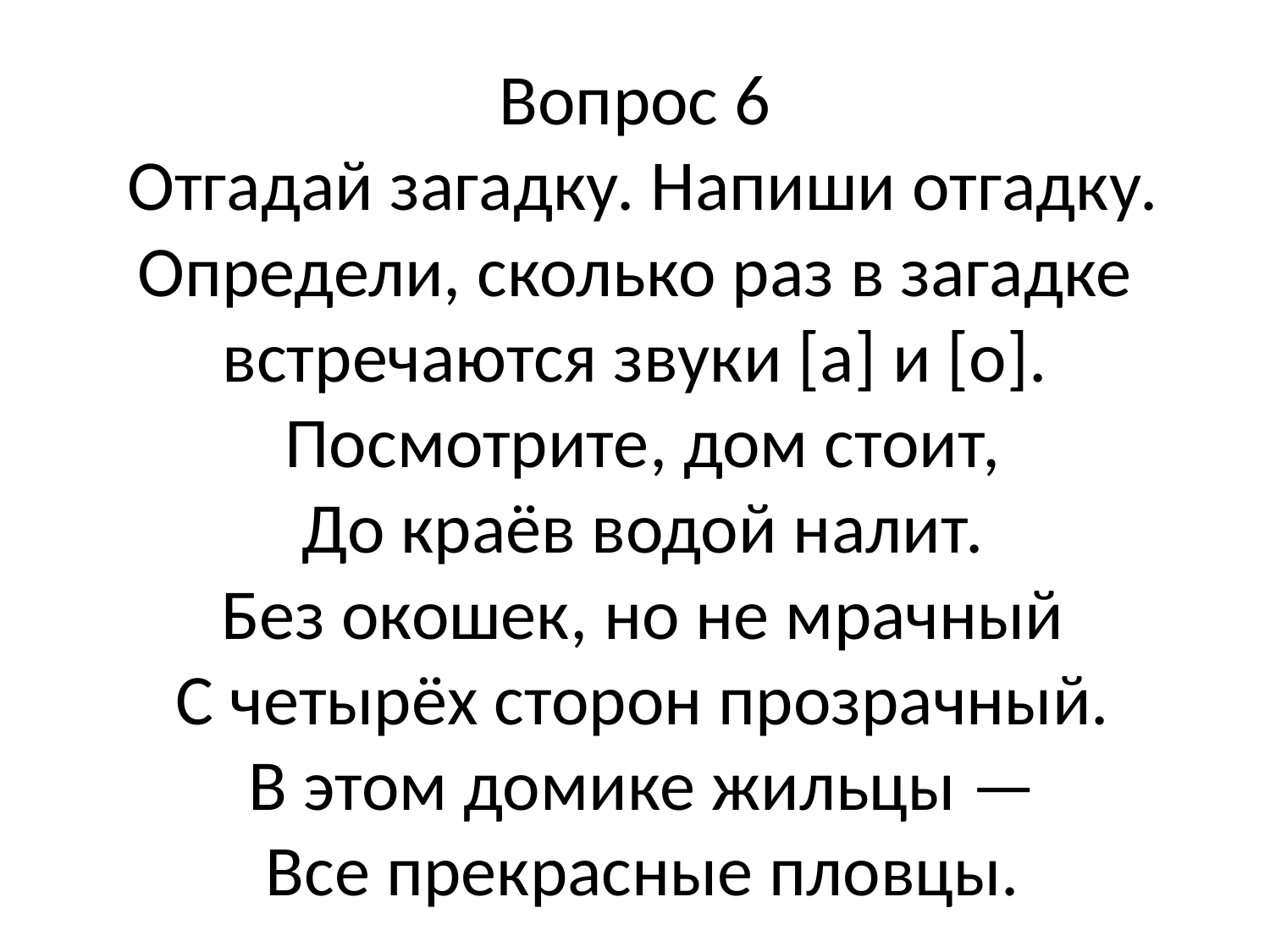

# Вопрос 6 Отгадай загадку. Напиши отгадку. Определи, сколько раз в загадке встречаются звуки [а] и [о]. Посмотрите, дом стоит, До краёв водой налит. Без окошек, но не мрачный С четырёх сторон прозрачный. В этом домике жильцы — Все прекрасные пловцы.